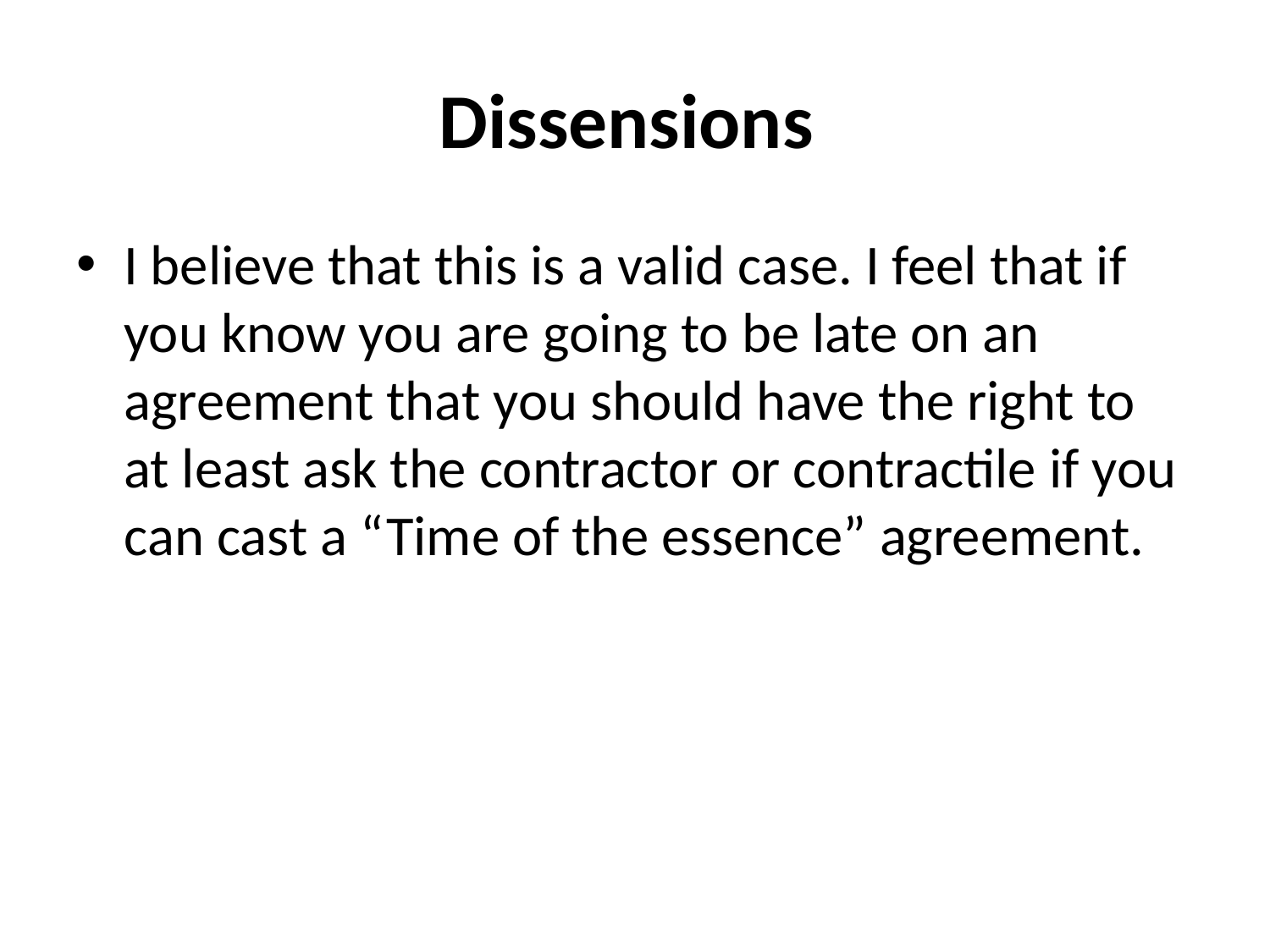

# Dissensions
I believe that this is a valid case. I feel that if you know you are going to be late on an agreement that you should have the right to at least ask the contractor or contractile if you can cast a “Time of the essence” agreement.